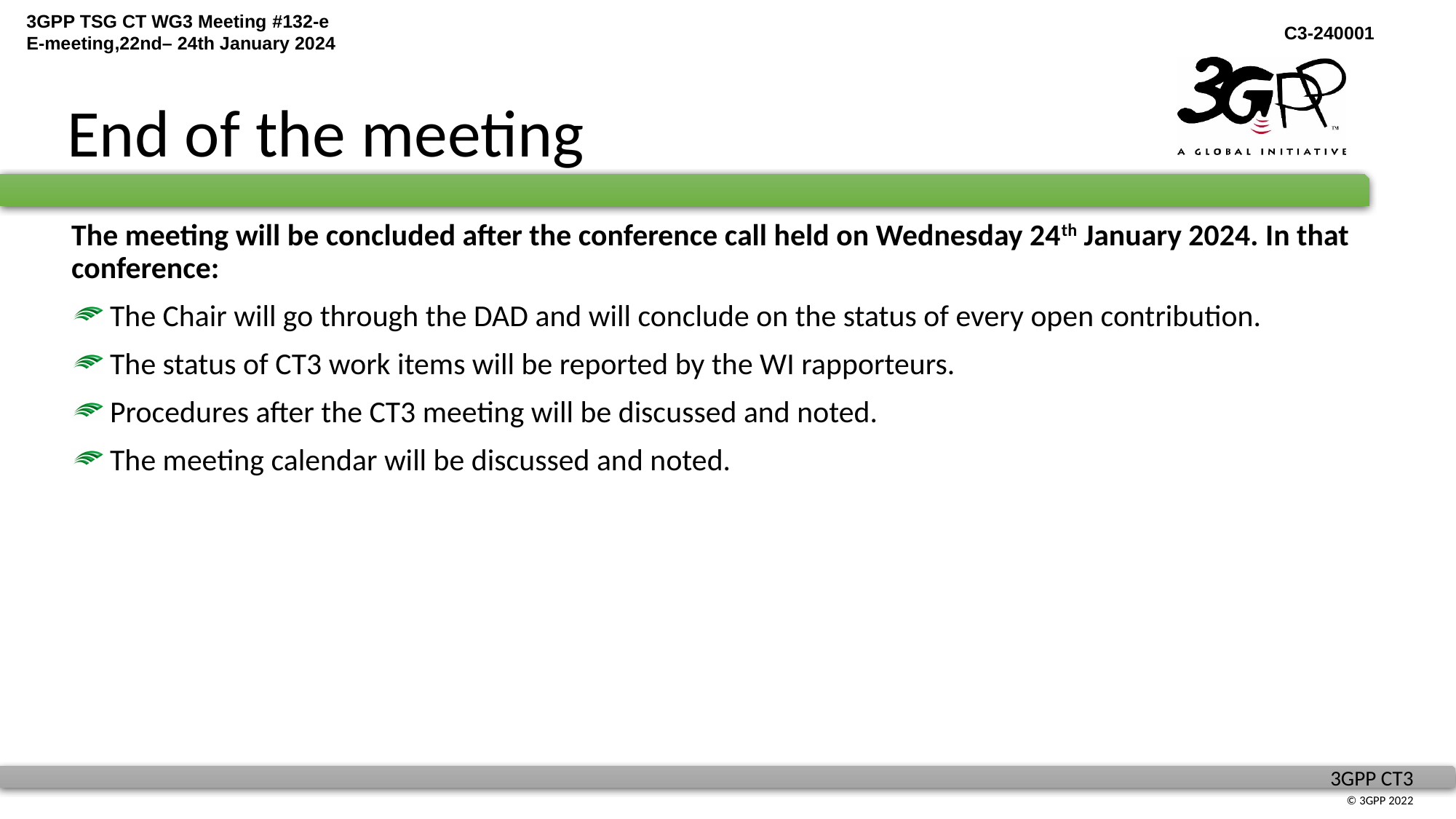

# End of the meeting
The meeting will be concluded after the conference call held on Wednesday 24th January 2024. In that conference:
The Chair will go through the DAD and will conclude on the status of every open contribution.
The status of CT3 work items will be reported by the WI rapporteurs.
Procedures after the CT3 meeting will be discussed and noted.
The meeting calendar will be discussed and noted.